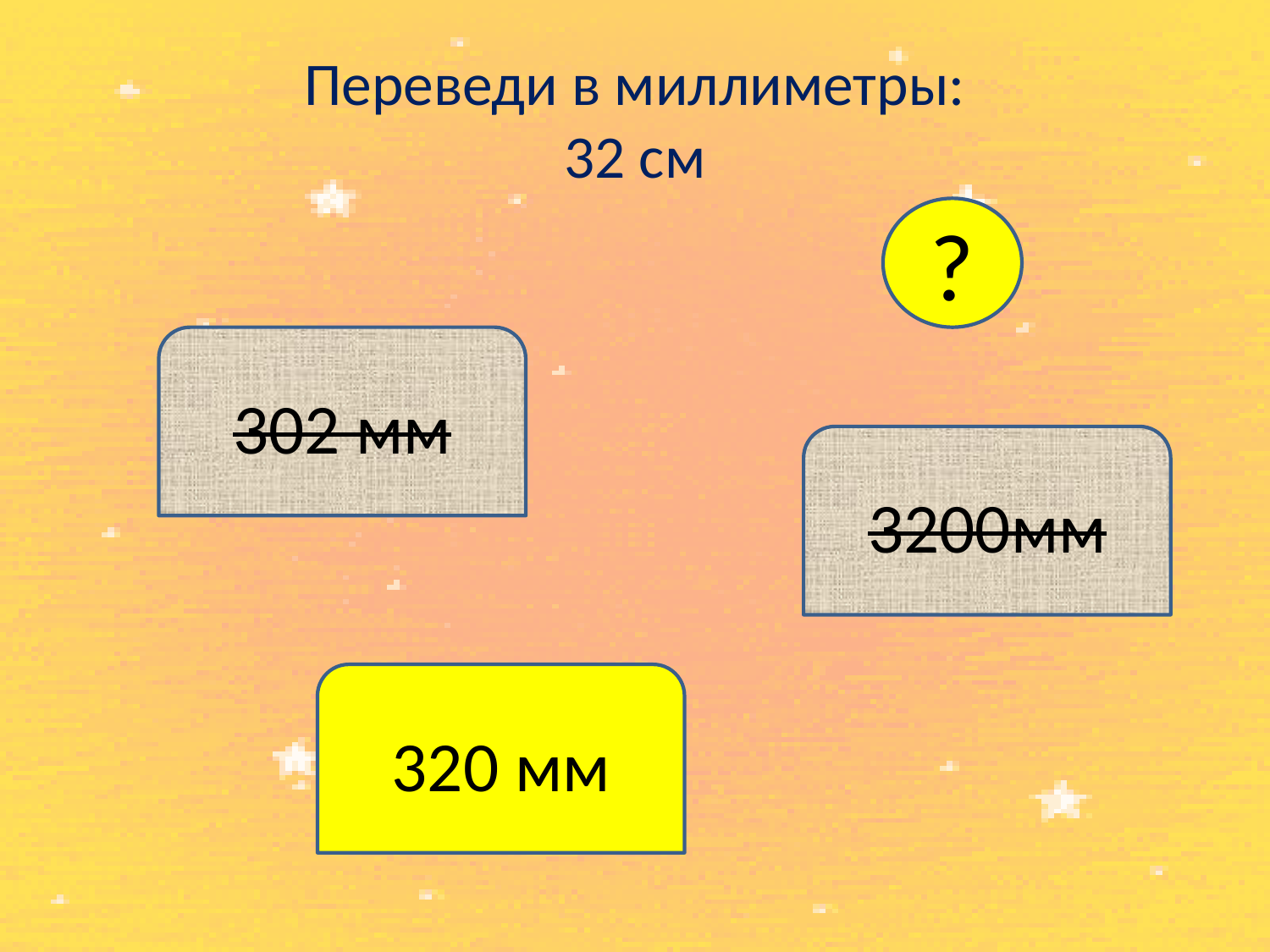

# Переведи в миллиметры: 32 см
?
302 мм
3200мм
320 мм